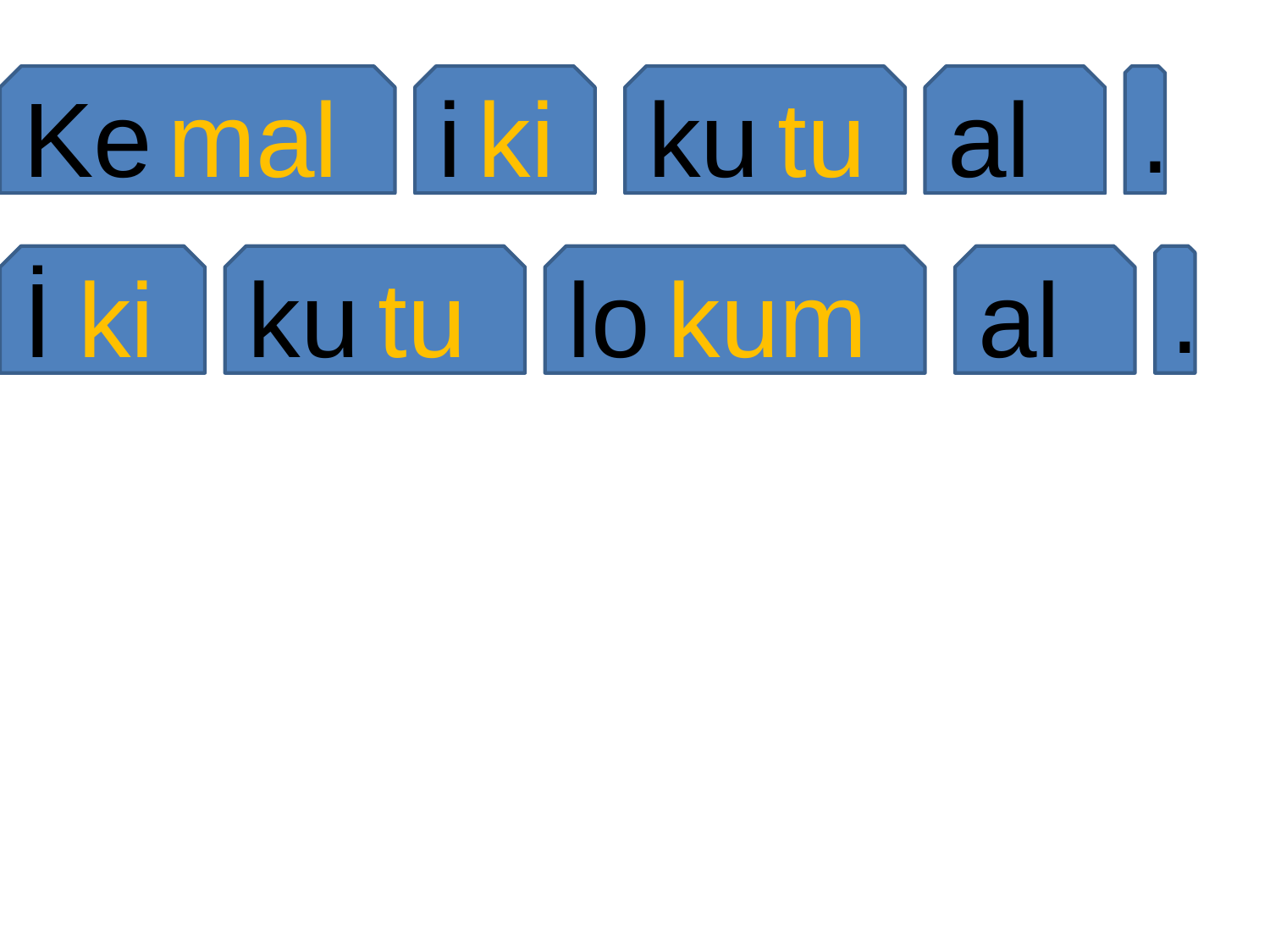

Ke
mal
i
ki
ku
tu
al
.
İ
ki
ku
tu
lo
kum
al
.